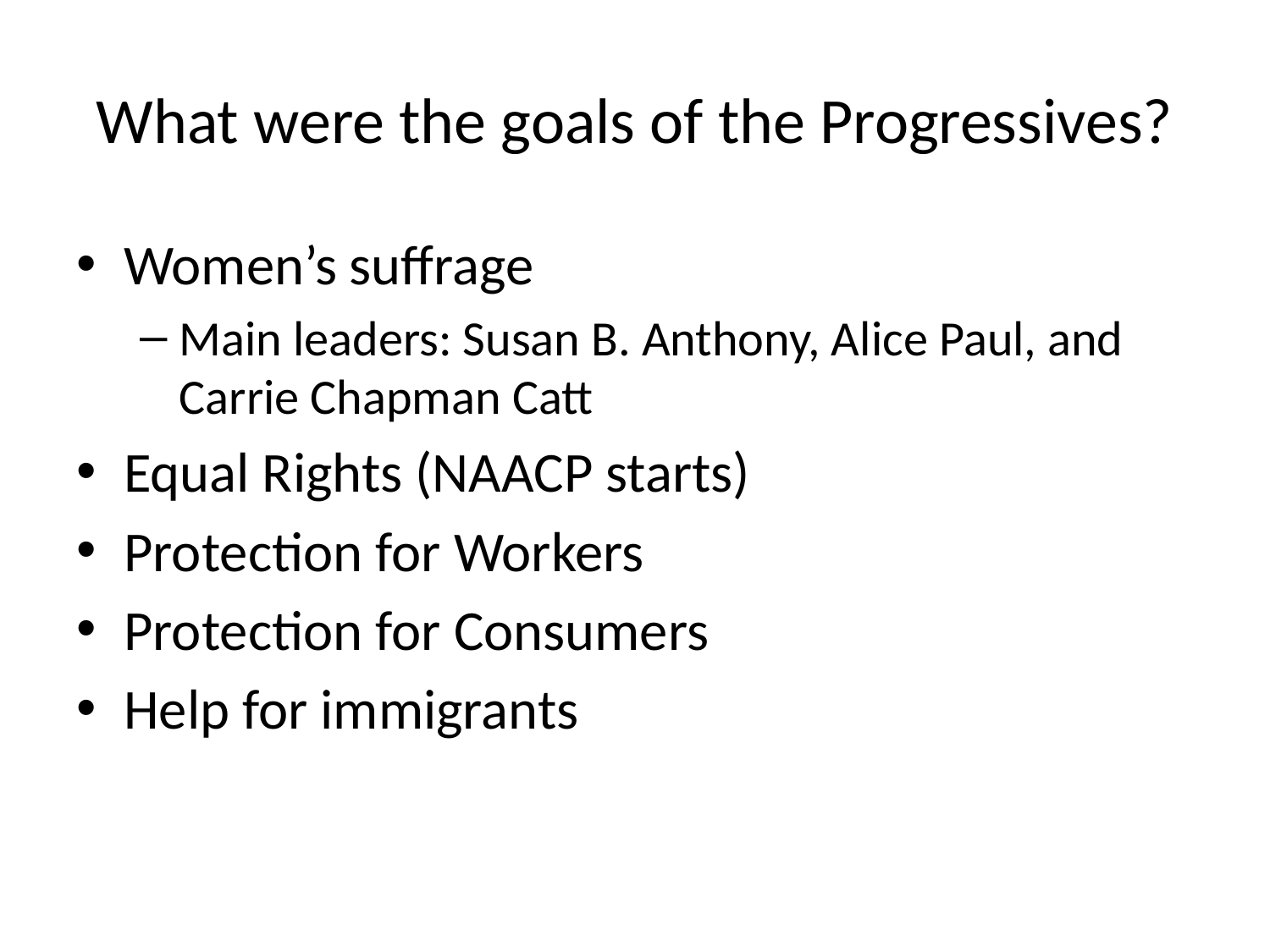

# What were the goals of the Progressives?
Women’s suffrage
Main leaders: Susan B. Anthony, Alice Paul, and Carrie Chapman Catt
Equal Rights (NAACP starts)
Protection for Workers
Protection for Consumers
Help for immigrants